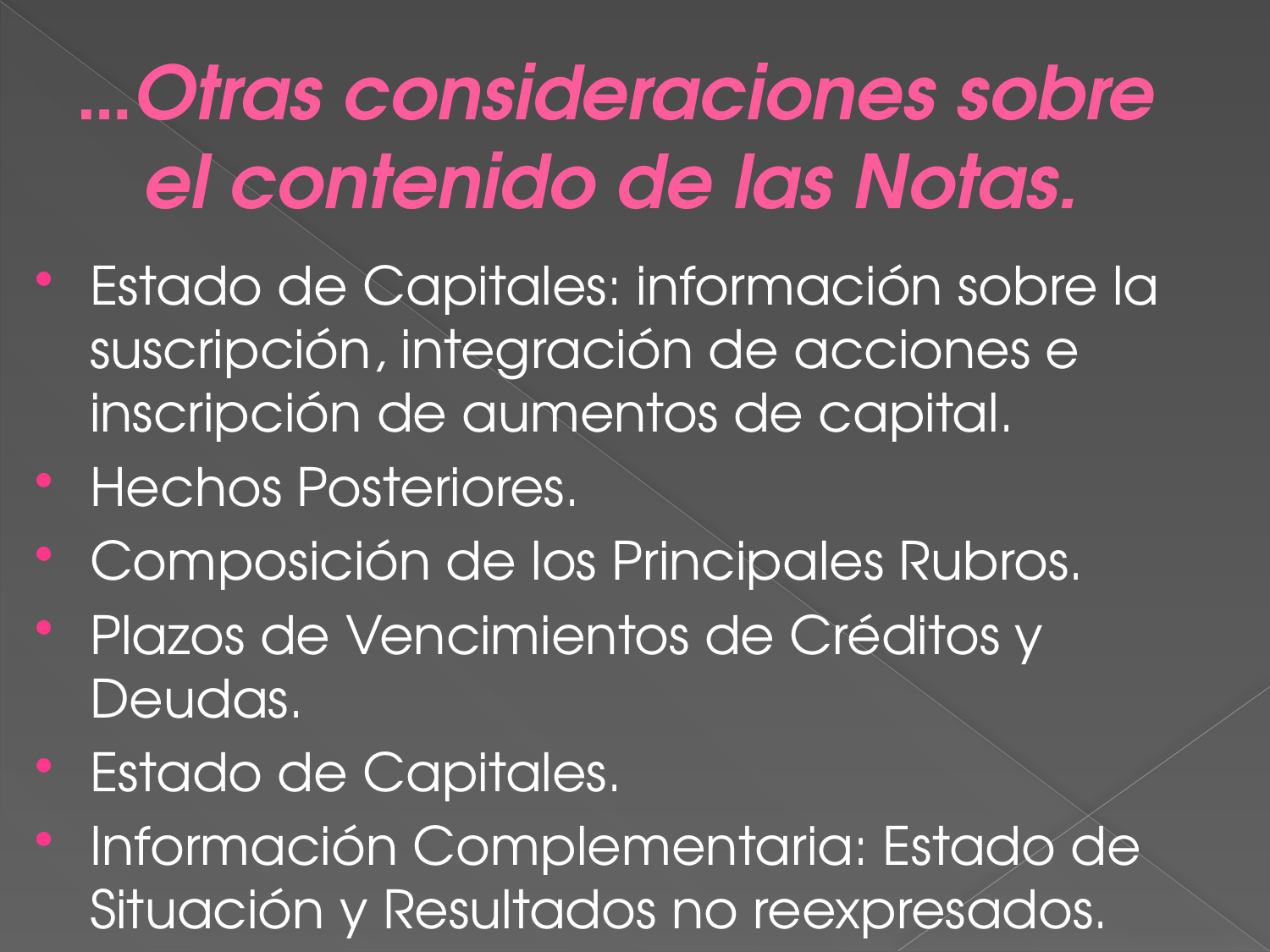

# …Otras consideraciones sobre el contenido de las Notas.
Estado de Capitales: información sobre la suscripción, integración de acciones e inscripción de aumentos de capital.
Hechos Posteriores.
Composición de los Principales Rubros.
Plazos de Vencimientos de Créditos y Deudas.
Estado de Capitales.
Información Complementaria: Estado de Situación y Resultados no reexpresados.